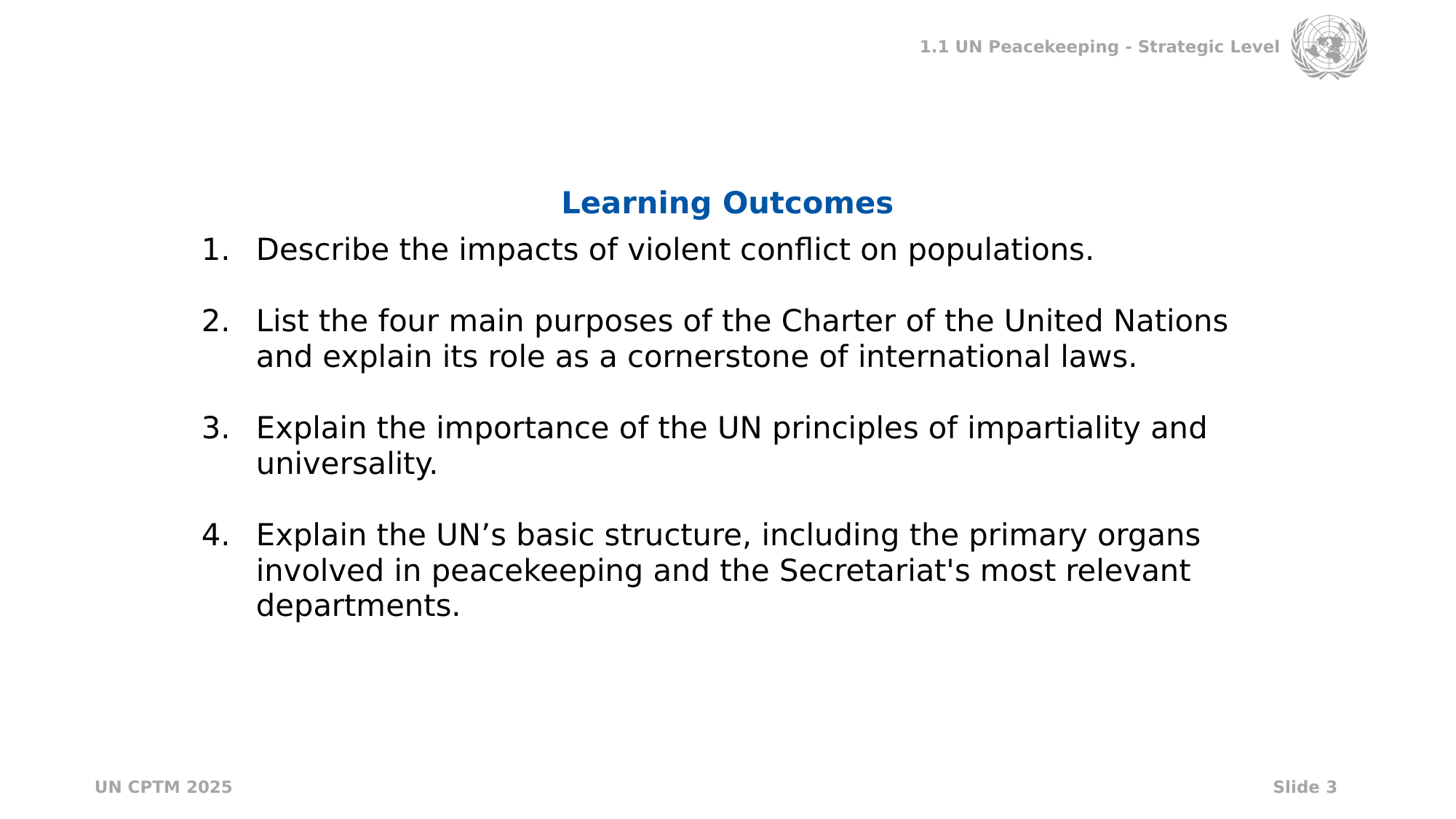

| Learning Outcomes |
| --- |
| Describe the impacts of violent conflict on populations. List the four main purposes of the Charter of the United Nations and explain its role as a cornerstone of international laws. Explain the importance of the UN principles of impartiality and universality. Explain the UN’s basic structure, including the primary organs involved in peacekeeping and the Secretariat's most relevant departments. |